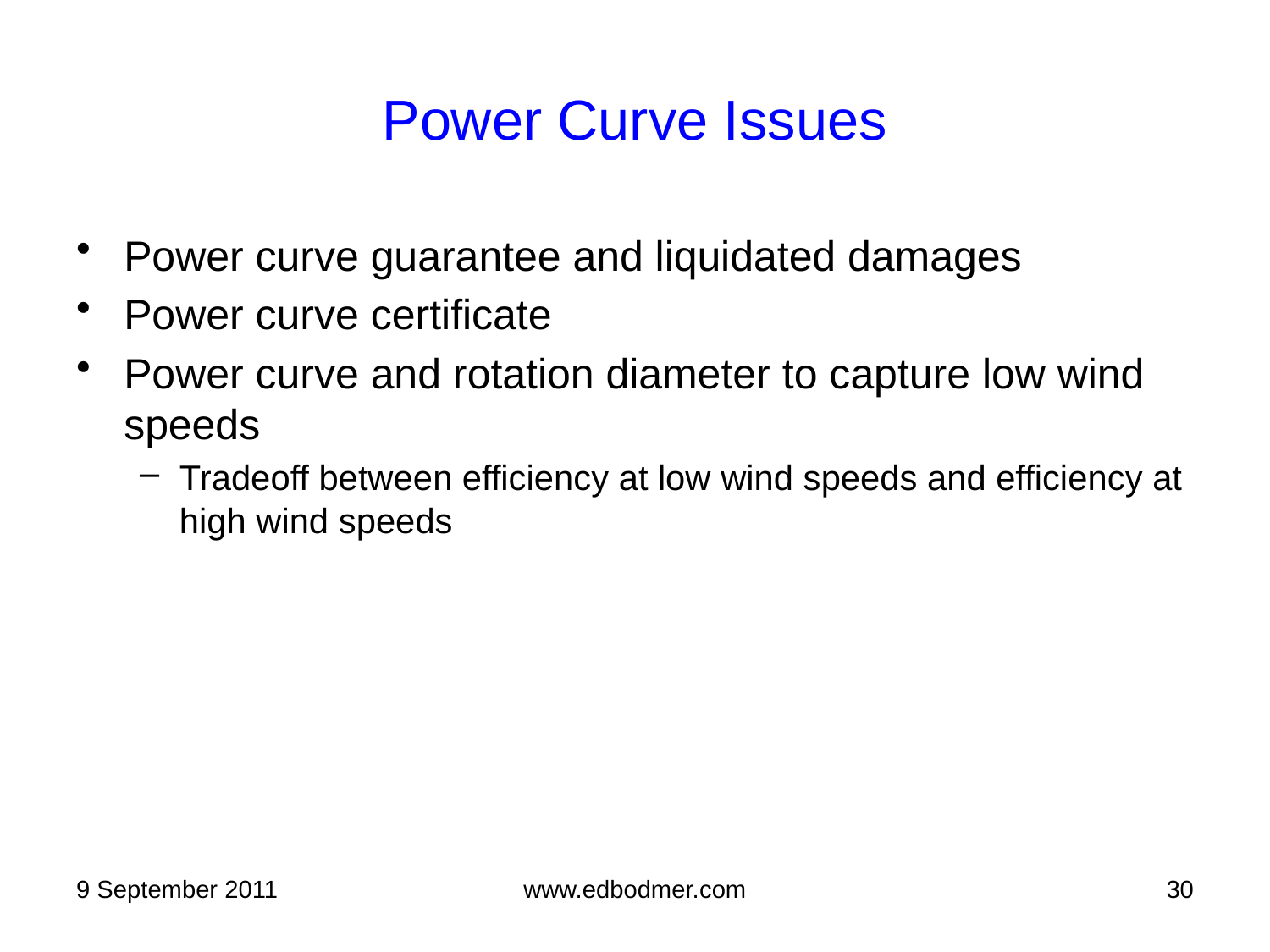

# Power Curve Issues
Power curve guarantee and liquidated damages
Power curve certificate
Power curve and rotation diameter to capture low wind speeds
Tradeoff between efficiency at low wind speeds and efficiency at high wind speeds
9 September 2011
www.edbodmer.com
30